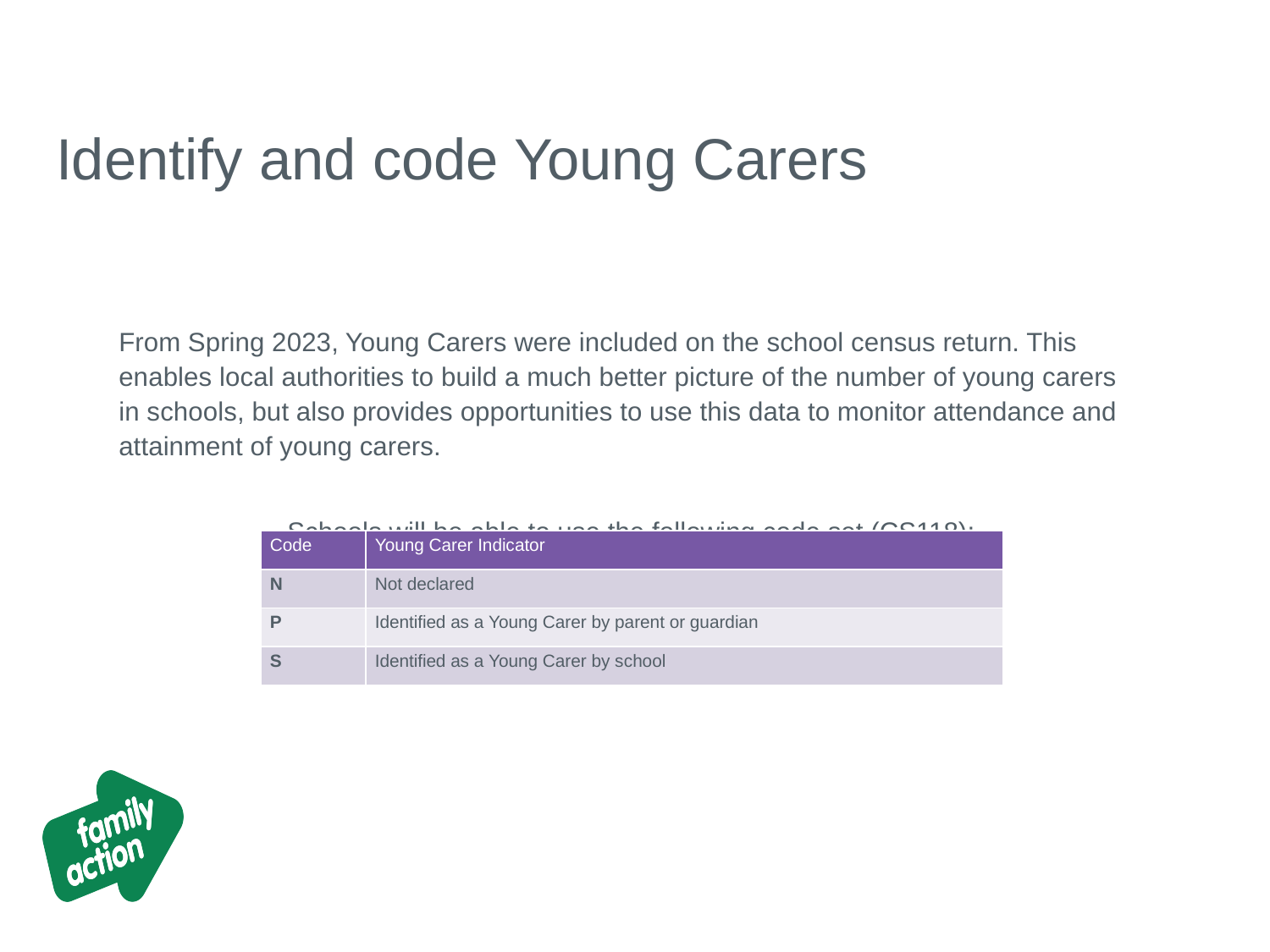

# Identify and code Young Carers
From Spring 2023, Young Carers were included on the school census return. This enables local authorities to build a much better picture of the number of young carers in schools, but also provides opportunities to use this data to monitor attendance and attainment of young carers.

Schools will be able to use the following code set (CS118):

| Code | Young Carer Indicator |
| --- | --- |
| N | Not declared |
| P | Identified as a Young Carer by parent or guardian |
| S | Identified as a Young Carer by school |